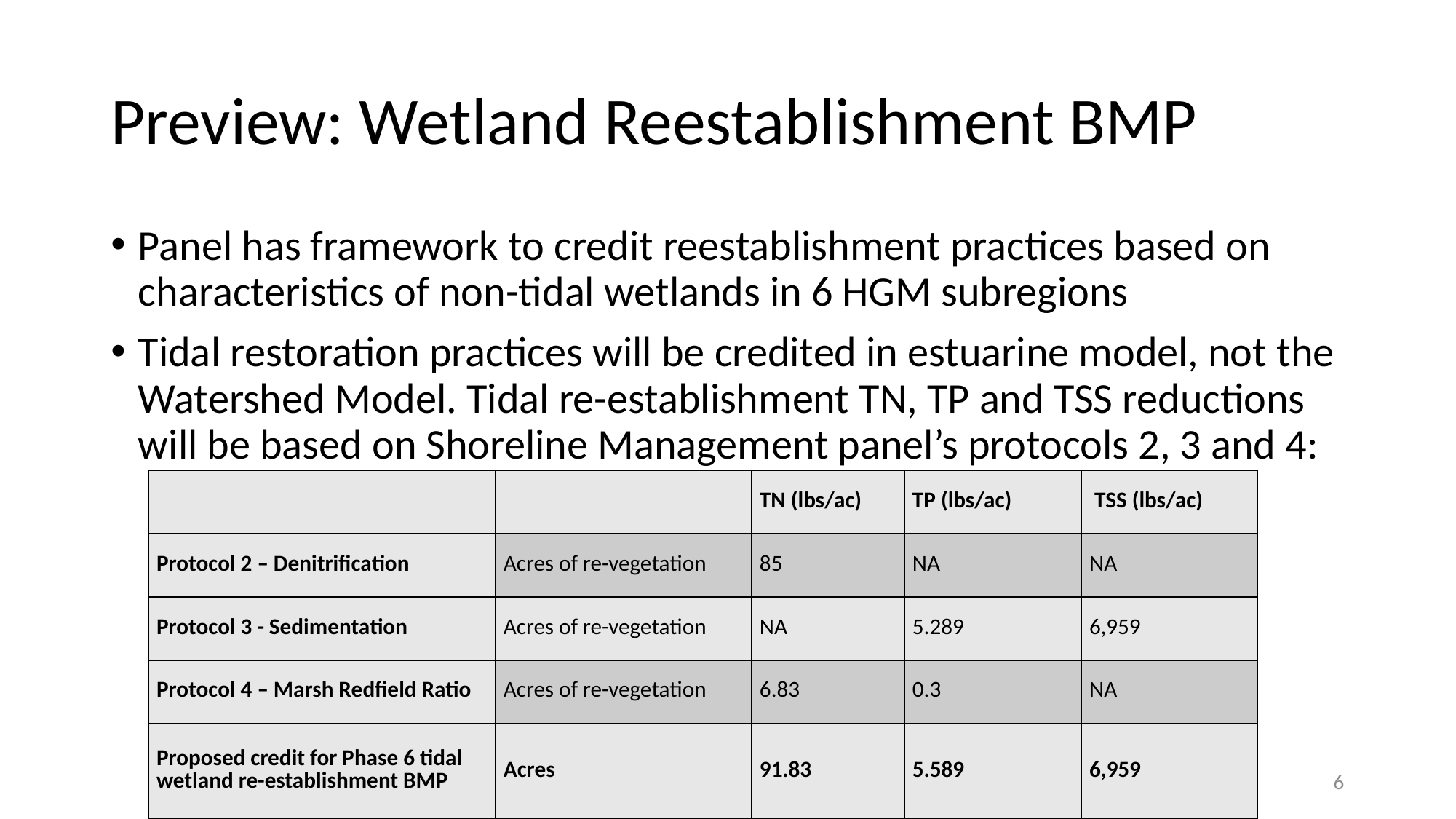

# Preview: Wetland Reestablishment BMP
Panel has framework to credit reestablishment practices based on characteristics of non-tidal wetlands in 6 HGM subregions
Tidal restoration practices will be credited in estuarine model, not the Watershed Model. Tidal re-establishment TN, TP and TSS reductions will be based on Shoreline Management panel’s protocols 2, 3 and 4:
|  |  | TN (lbs/ac) | TP (lbs/ac) | TSS (lbs/ac) |
| --- | --- | --- | --- | --- |
| Protocol 2 – Denitrification | Acres of re-vegetation | 85 | NA | NA |
| Protocol 3 - Sedimentation | Acres of re-vegetation | NA | 5.289 | 6,959 |
| Protocol 4 – Marsh Redfield Ratio | Acres of re-vegetation | 6.83 | 0.3 | NA |
| Proposed credit for Phase 6 tidal wetland re-establishment BMP | Acres | 91.83 | 5.589 | 6,959 |
6